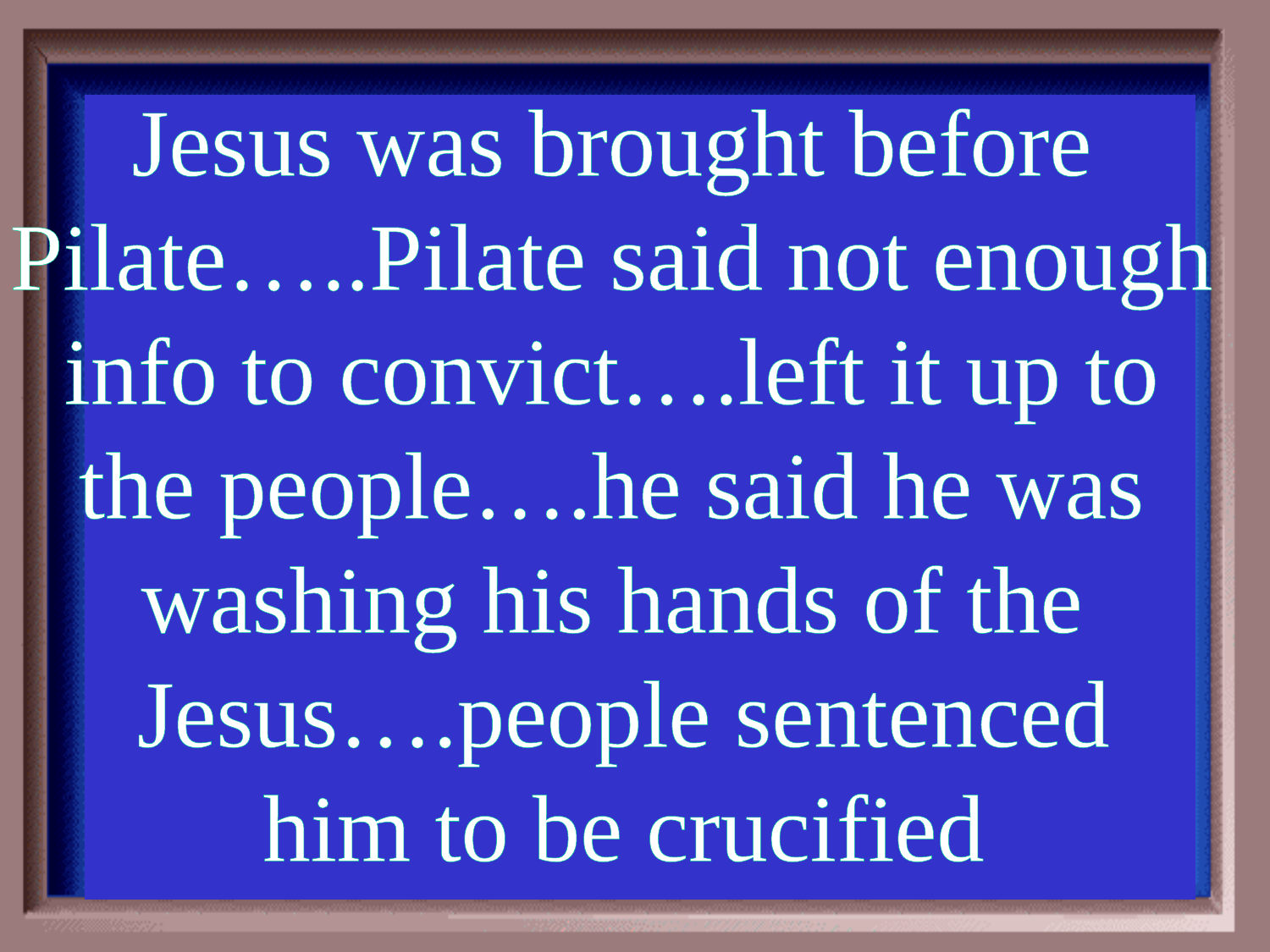

Category #1 $300 Question
Jesus was brought before
Pilate…..Pilate said not enough
info to convict….left it up to
the people….he said he was
washing his hands of the
Jesus….people sentenced
him to be crucified